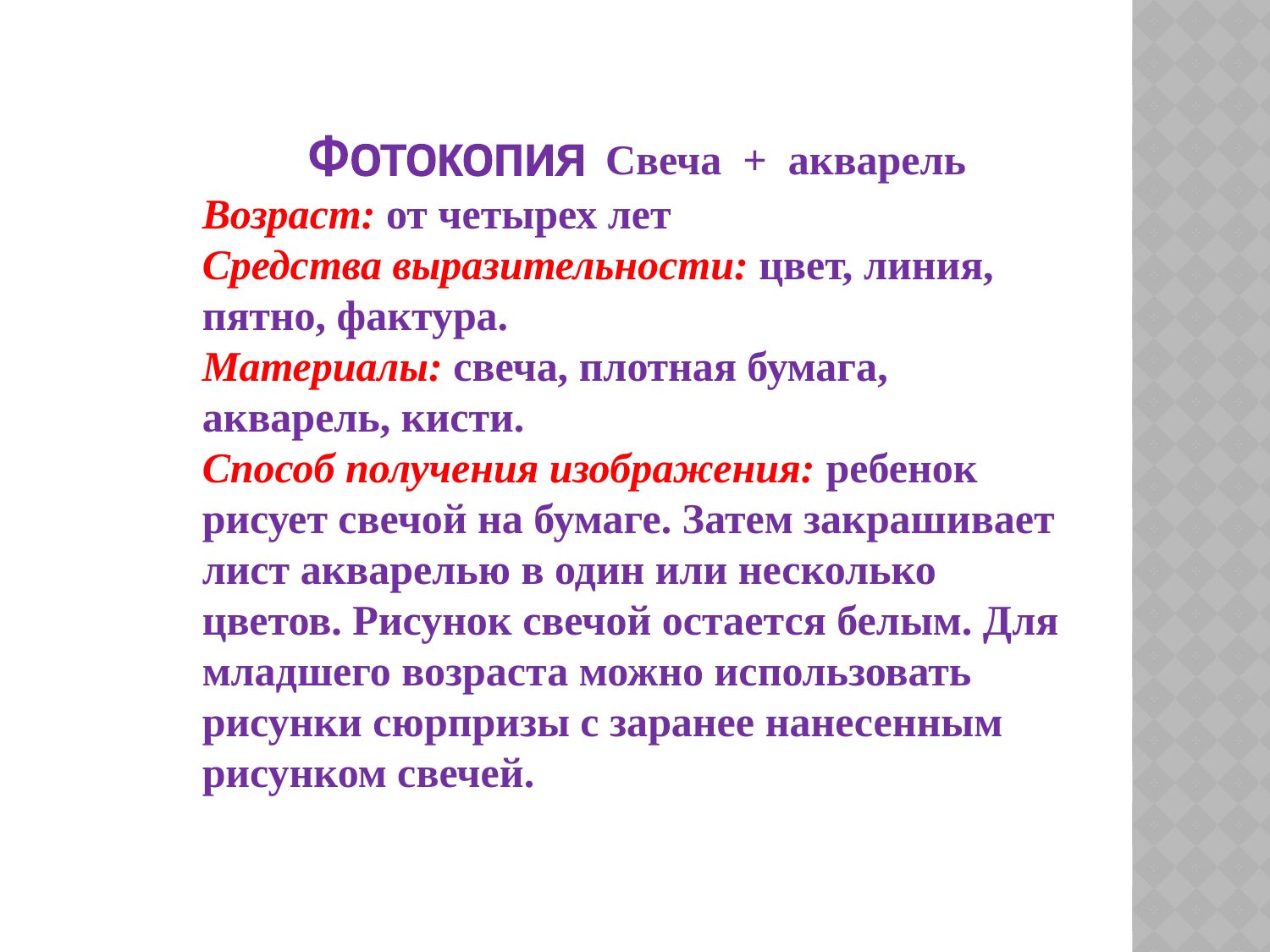

Фотокопия Свеча  +  акварель
Возраст: от четырех лет
Средства выразительности: цвет, линия, пятно, фактура.
Материалы: свеча, плотная бумага, акварель, кисти.
Способ получения изображения: ребенок рисует свечой на бумаге. Затем закрашивает лист акварелью в один или несколько цветов. Рисунок свечой остается белым. Для младшего возраста можно использовать рисунки сюрпризы с заранее нанесенным рисунком свечей.